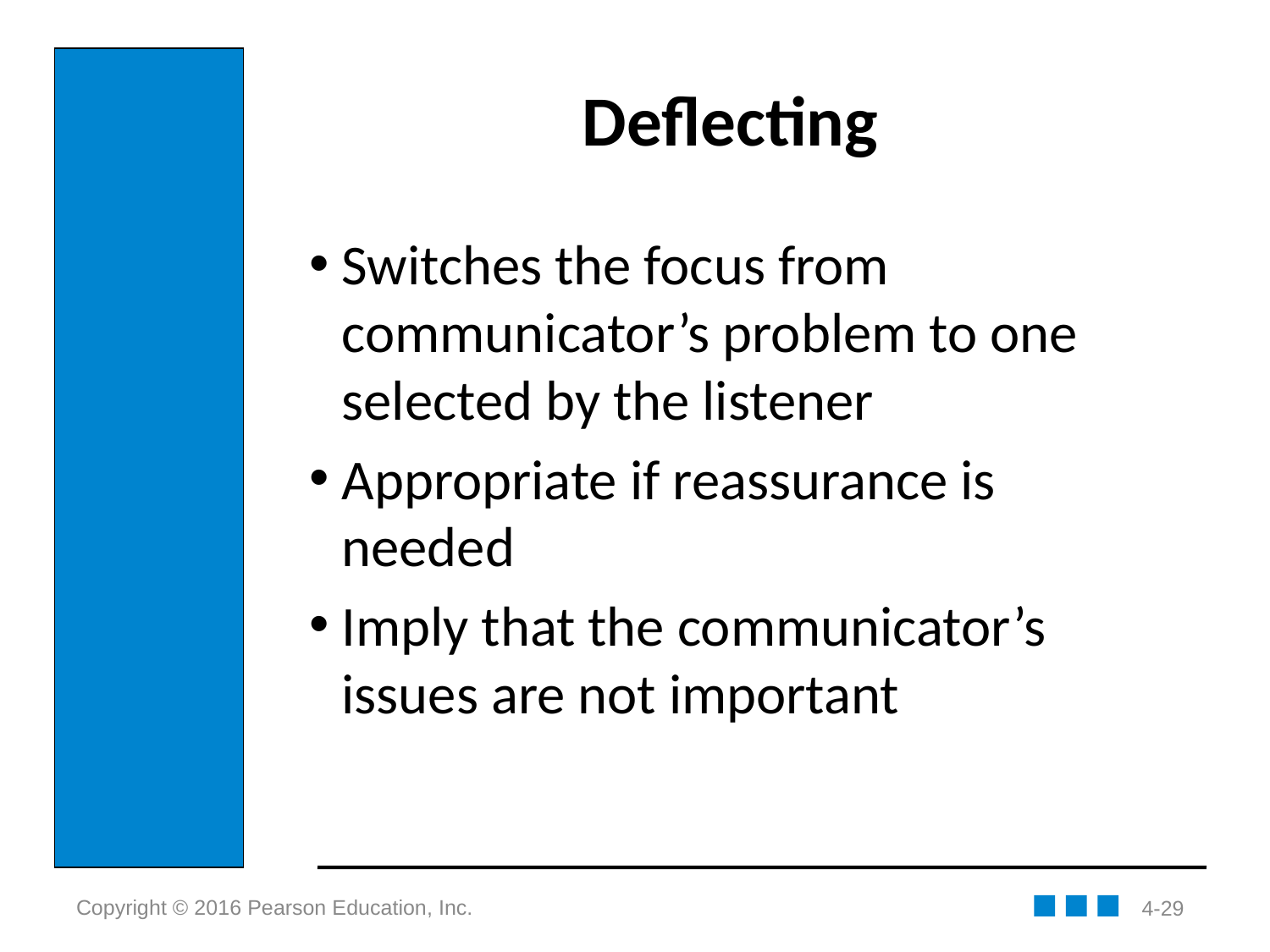

# Deflecting

Switches the focus from communicator’s problem to one selected by the listener
Appropriate if reassurance is needed
Imply that the communicator’s issues are not important

4-29
Copyright © 2016 Pearson Education, Inc.